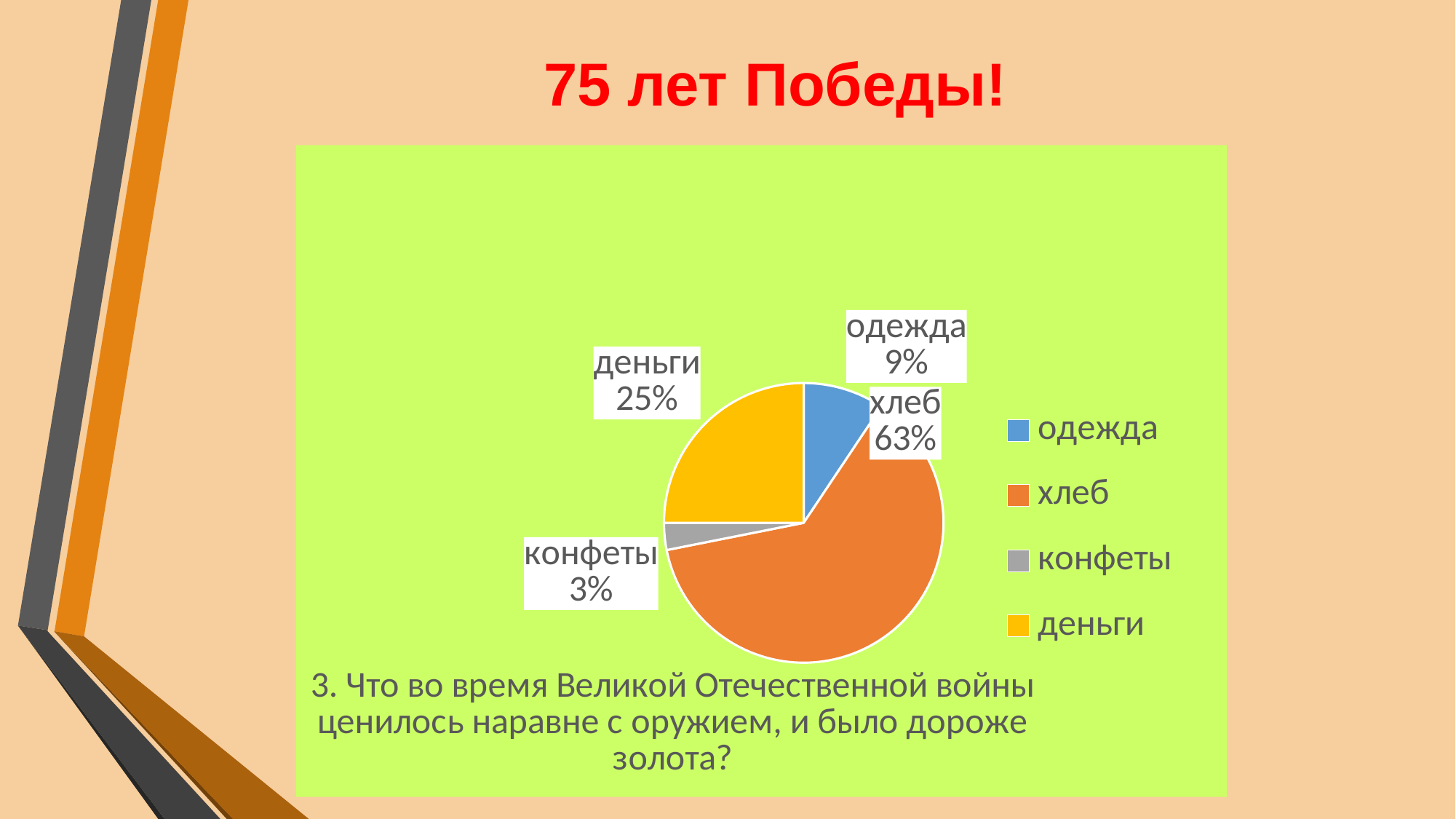

# 75 лет Победы!

### Chart:

| Category | 3. Что во время Великой Отечественной войны ценилось наравне с оружием, и было дороже золота? |
|---|---|
| одежда | 9.0 |
| хлеб | 60.0 |
| конфеты | 3.0 |
| деньги | 24.0 |